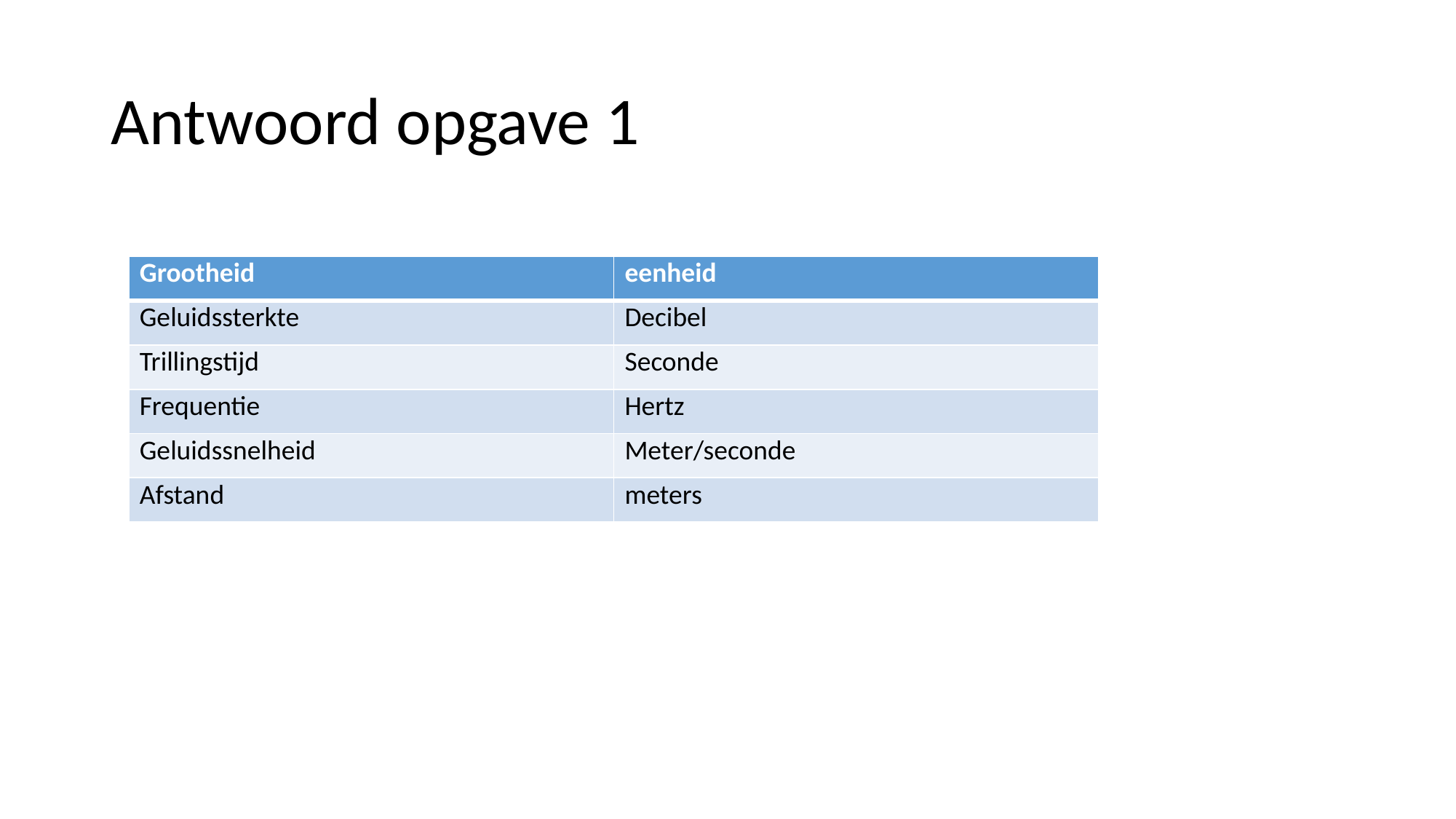

# Antwoord opgave 1

| Grootheid | eenheid |
| --- | --- |
| Geluidssterkte | Decibel |
| Trillingstijd | Seconde |
| Frequentie | Hertz |
| Geluidssnelheid | Meter/seconde |
| Afstand | meters |